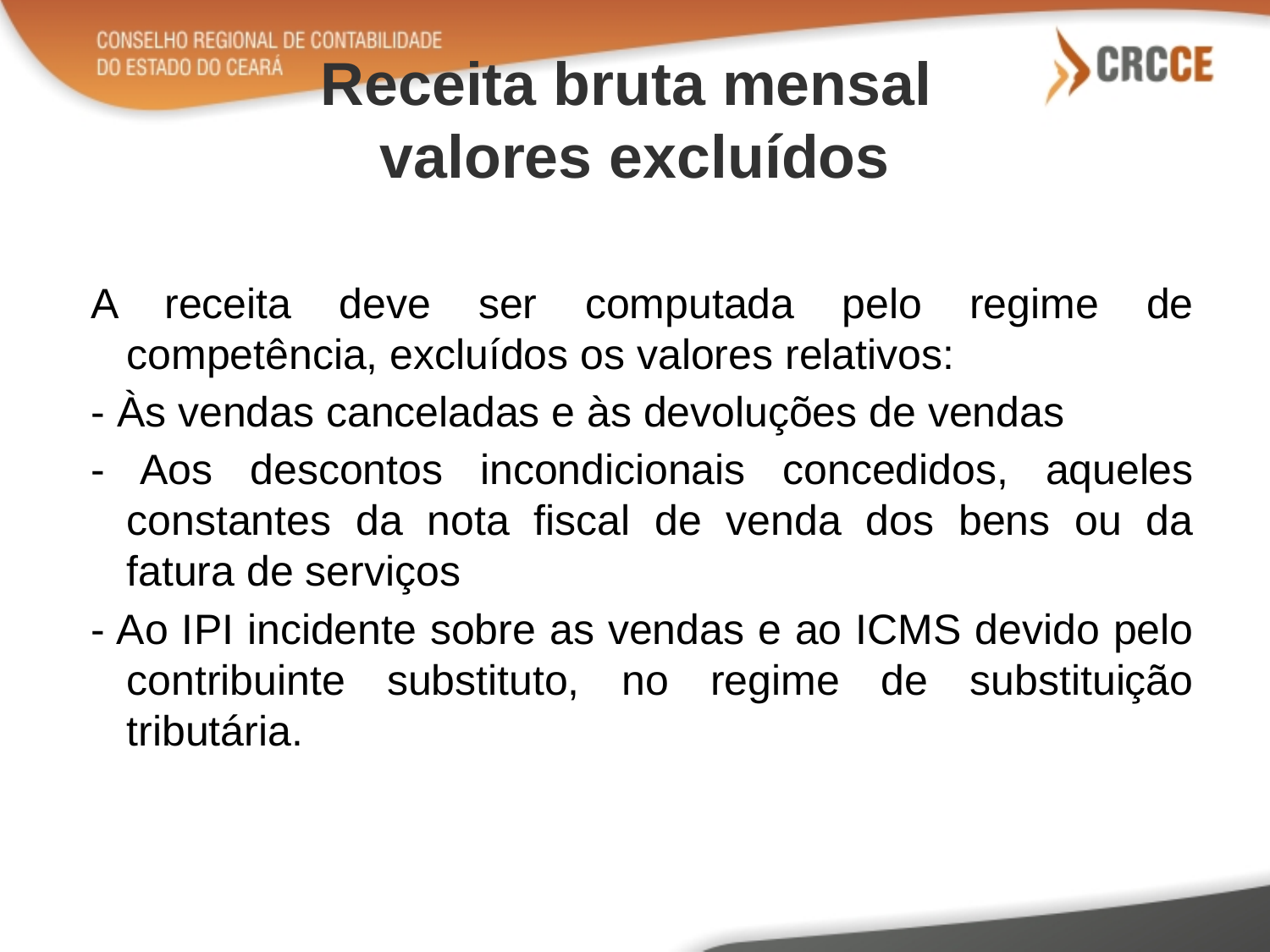

# Receita bruta mensal valores excluídos

A receita deve ser computada pelo regime de competência, excluídos os valores relativos:
- Às vendas canceladas e às devoluções de vendas
- Aos descontos incondicionais concedidos, aqueles constantes da nota fiscal de venda dos bens ou da fatura de serviços
- Ao IPI incidente sobre as vendas e ao ICMS devido pelo contribuinte substituto, no regime de substituição tributária.